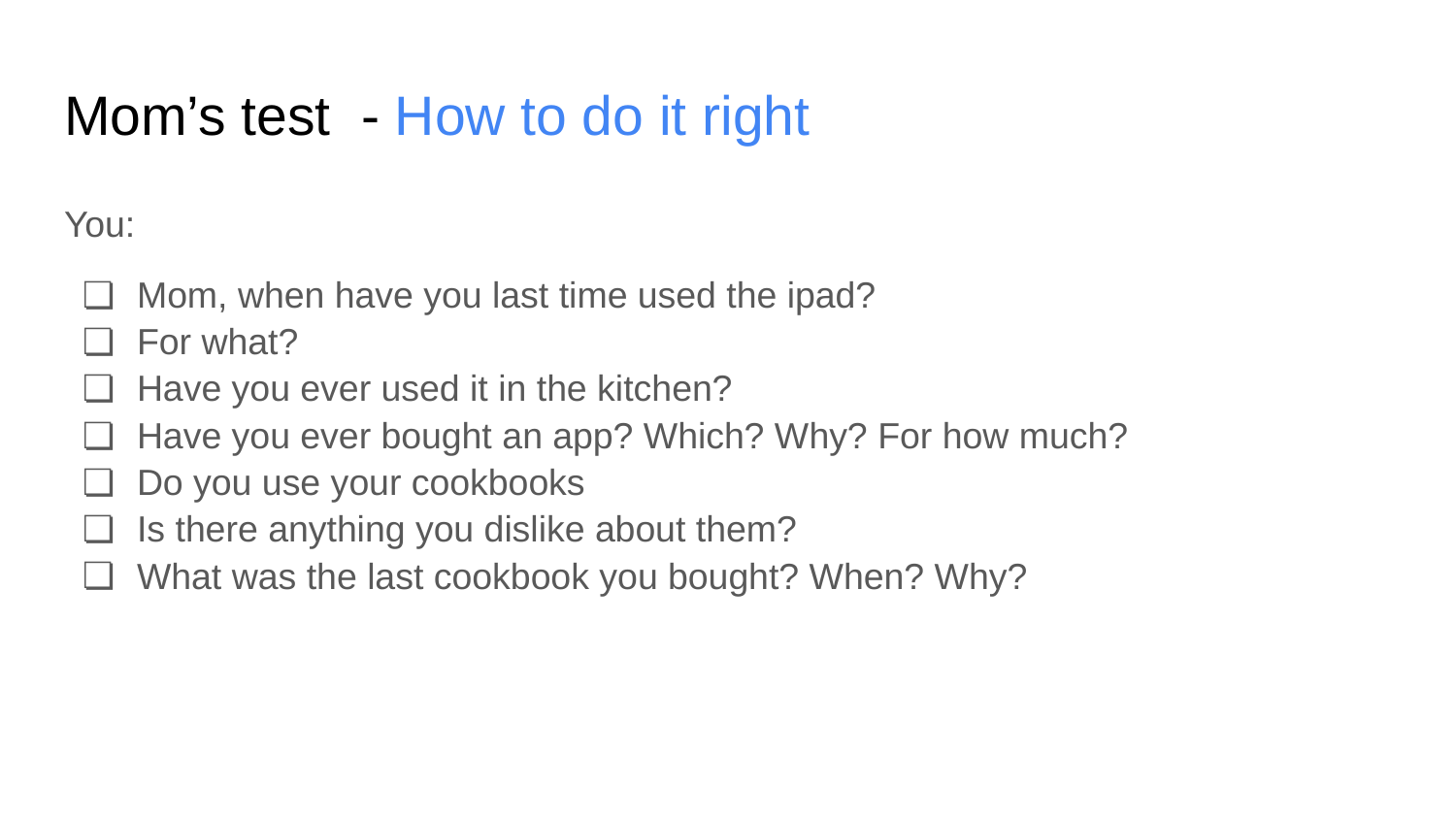

# Mom’s test  - How to do it right
You:
Mom, when have you last time used the ipad?
For what?
Have you ever used it in the kitchen?
Have you ever bought an app? Which? Why? For how much?
Do you use your cookbooks
Is there anything you dislike about them?
What was the last cookbook you bought? When? Why?